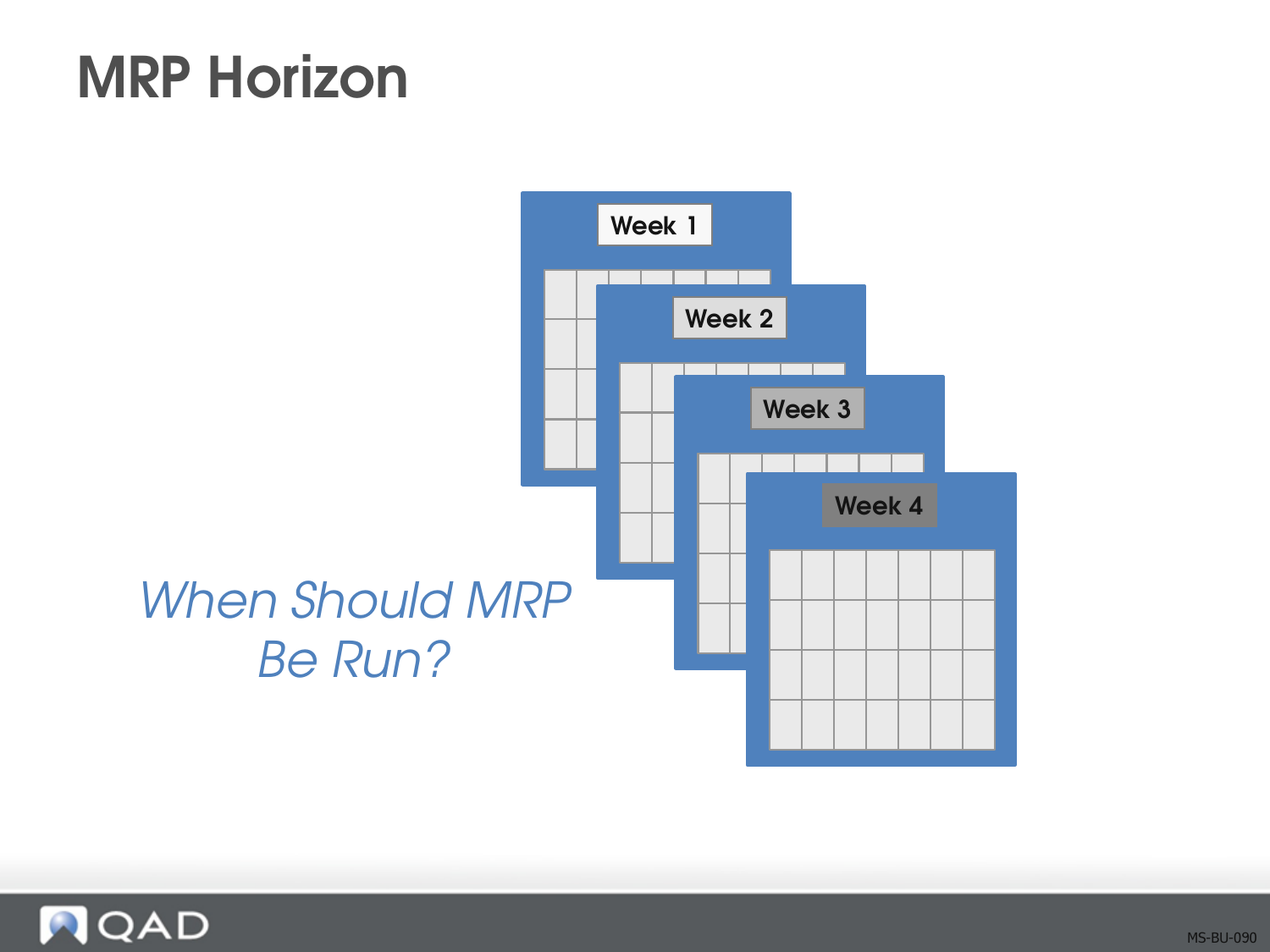

# MRP Horizon

Week 1

Week 2

Week 3

Week 4

When Should MRP
Be Run?
MS-BU-090